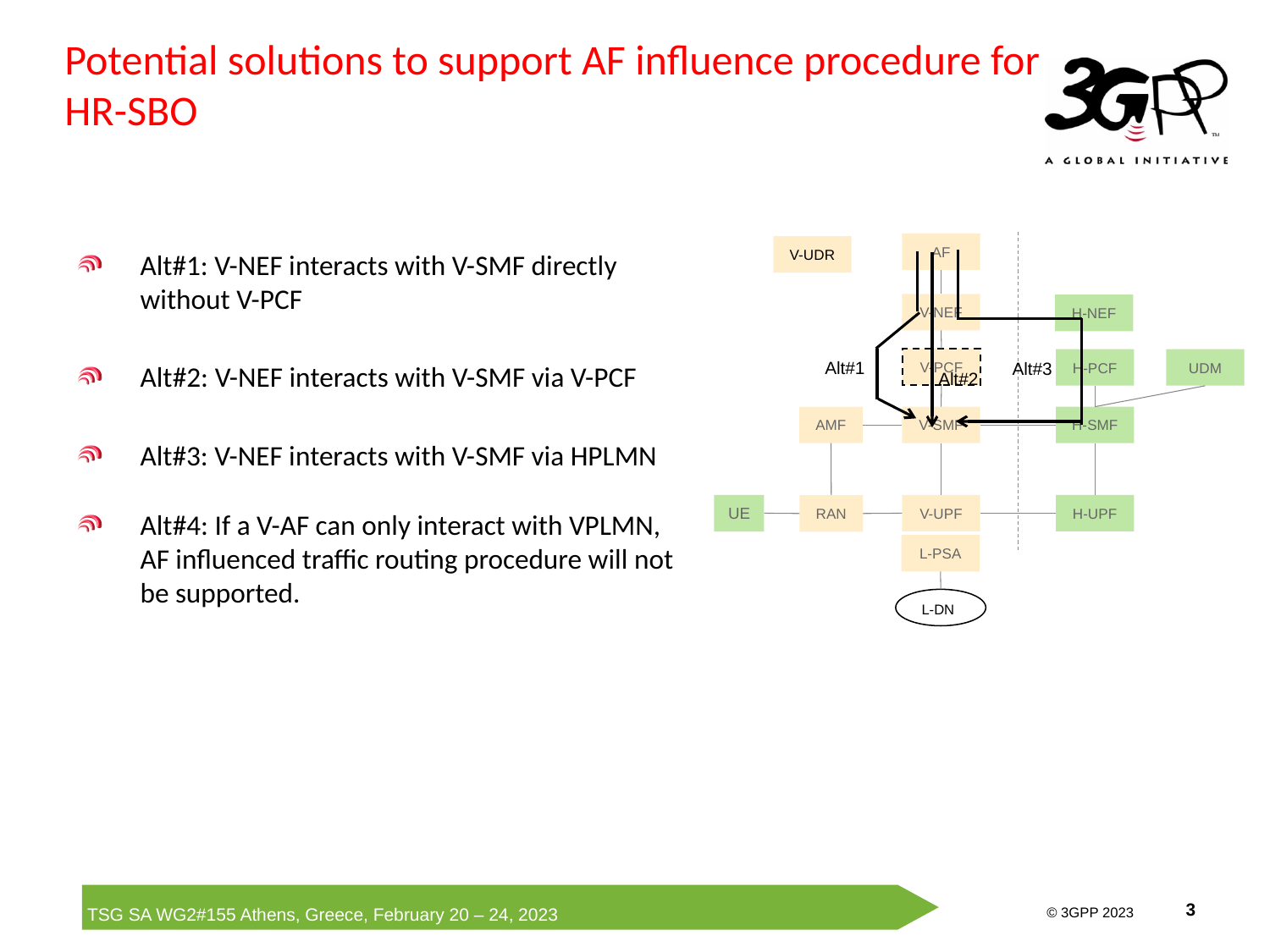

# Potential solutions to support AF influence procedure for HR-SBO
AF
V-NEF
H-NEF
UDM
H-PCF
AMF
V-SMF
H-SMF
UE
V-UPF
H-UPF
RAN
L-PSA
L-DN
V-PCF
Alt#1
Alt#3
Alt#2
V-UDR
Alt#1: V-NEF interacts with V-SMF directly without V-PCF

Alt#2: V-NEF interacts with V-SMF via V-PCF

Alt#3: V-NEF interacts with V-SMF via HPLMN

Alt#4: If a V-AF can only interact with VPLMN, AF influenced traffic routing procedure will not be supported.